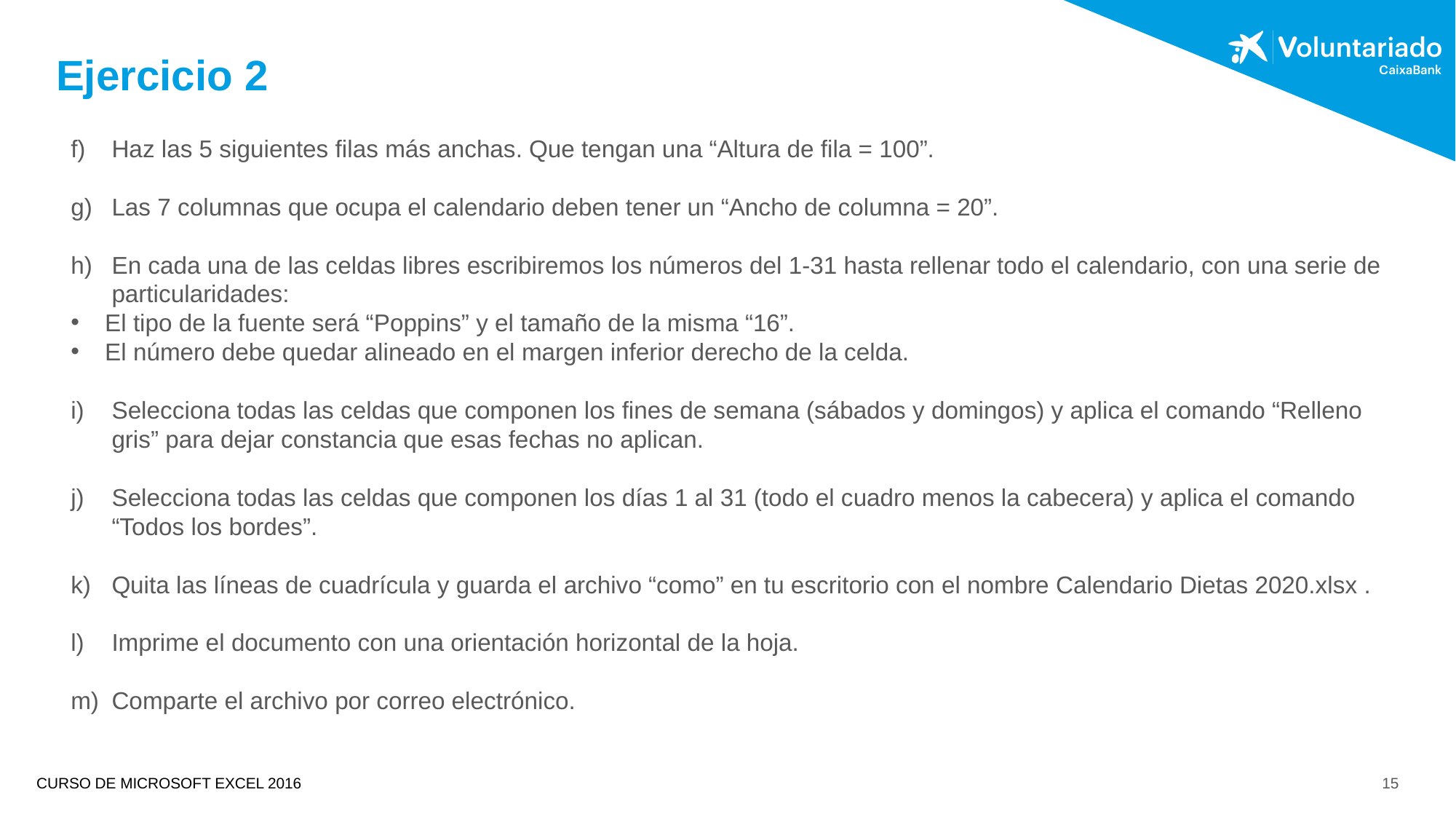

# Ejercicio 2

Haz las 5 siguientes filas más anchas. Que tengan una “Altura de fila = 100”.

Las 7 columnas que ocupa el calendario deben tener un “Ancho de columna = 20”.

En cada una de las celdas libres escribiremos los números del 1-31 hasta rellenar todo el calendario, con una serie de particularidades:
El tipo de la fuente será “Poppins” y el tamaño de la misma “16”.
El número debe quedar alineado en el margen inferior derecho de la celda.

Selecciona todas las celdas que componen los fines de semana (sábados y domingos) y aplica el comando “Relleno gris” para dejar constancia que esas fechas no aplican.

Selecciona todas las celdas que componen los días 1 al 31 (todo el cuadro menos la cabecera) y aplica el comando “Todos los bordes”.

Quita las líneas de cuadrícula y guarda el archivo “como” en tu escritorio con el nombre Calendario Dietas 2020.xlsx .

Imprime el documento con una orientación horizontal de la hoja.

Comparte el archivo por correo electrónico.